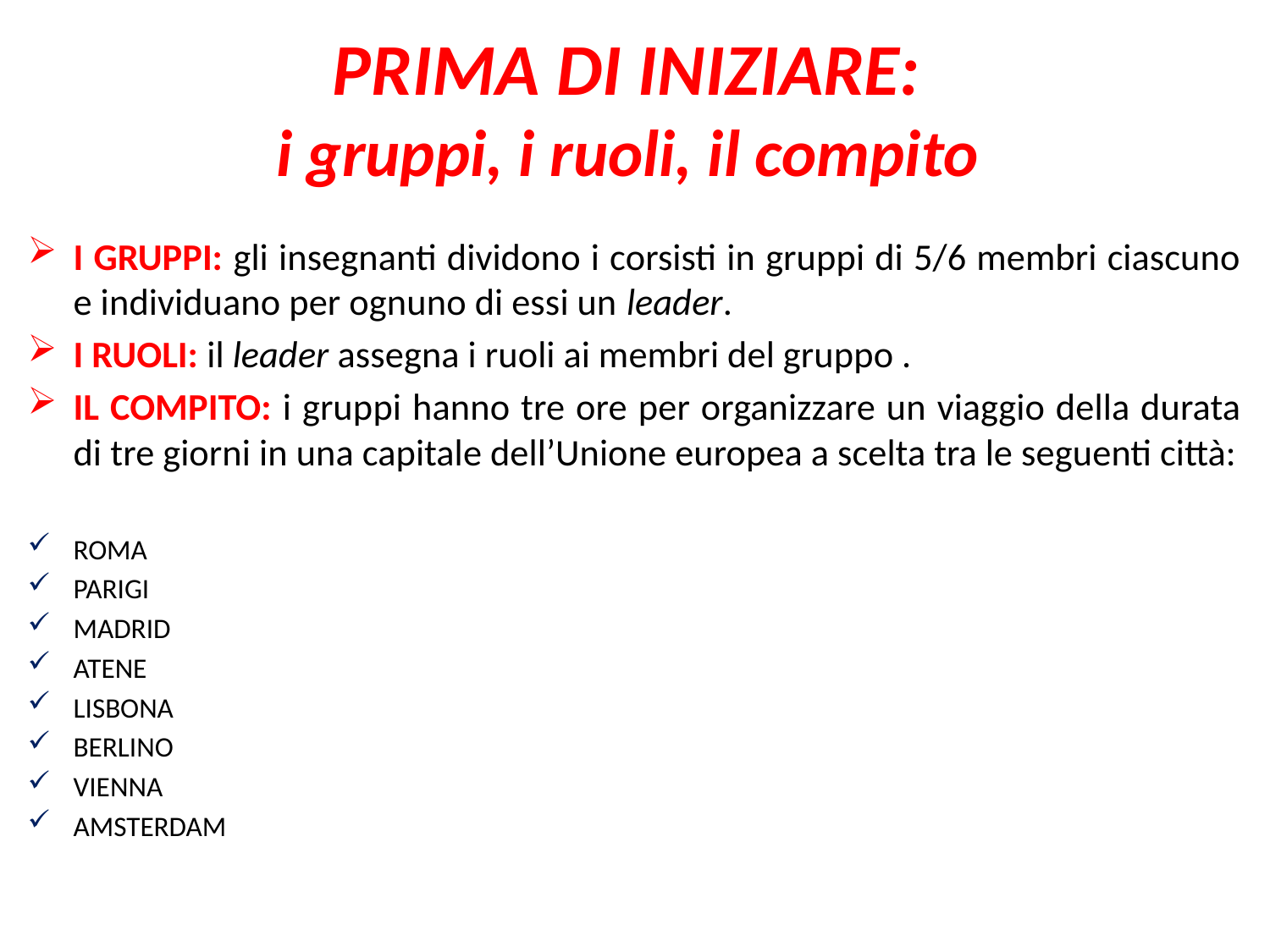

# PRIMA DI INIZIARE: i gruppi, i ruoli, il compito
I GRUPPI: gli insegnanti dividono i corsisti in gruppi di 5/6 membri ciascuno e individuano per ognuno di essi un leader.
I RUOLI: il leader assegna i ruoli ai membri del gruppo .
IL COMPITO: i gruppi hanno tre ore per organizzare un viaggio della durata di tre giorni in una capitale dell’Unione europea a scelta tra le seguenti città:

ROMA
PARIGI
MADRID
ATENE
LISBONA
BERLINO
VIENNA
AMSTERDAM